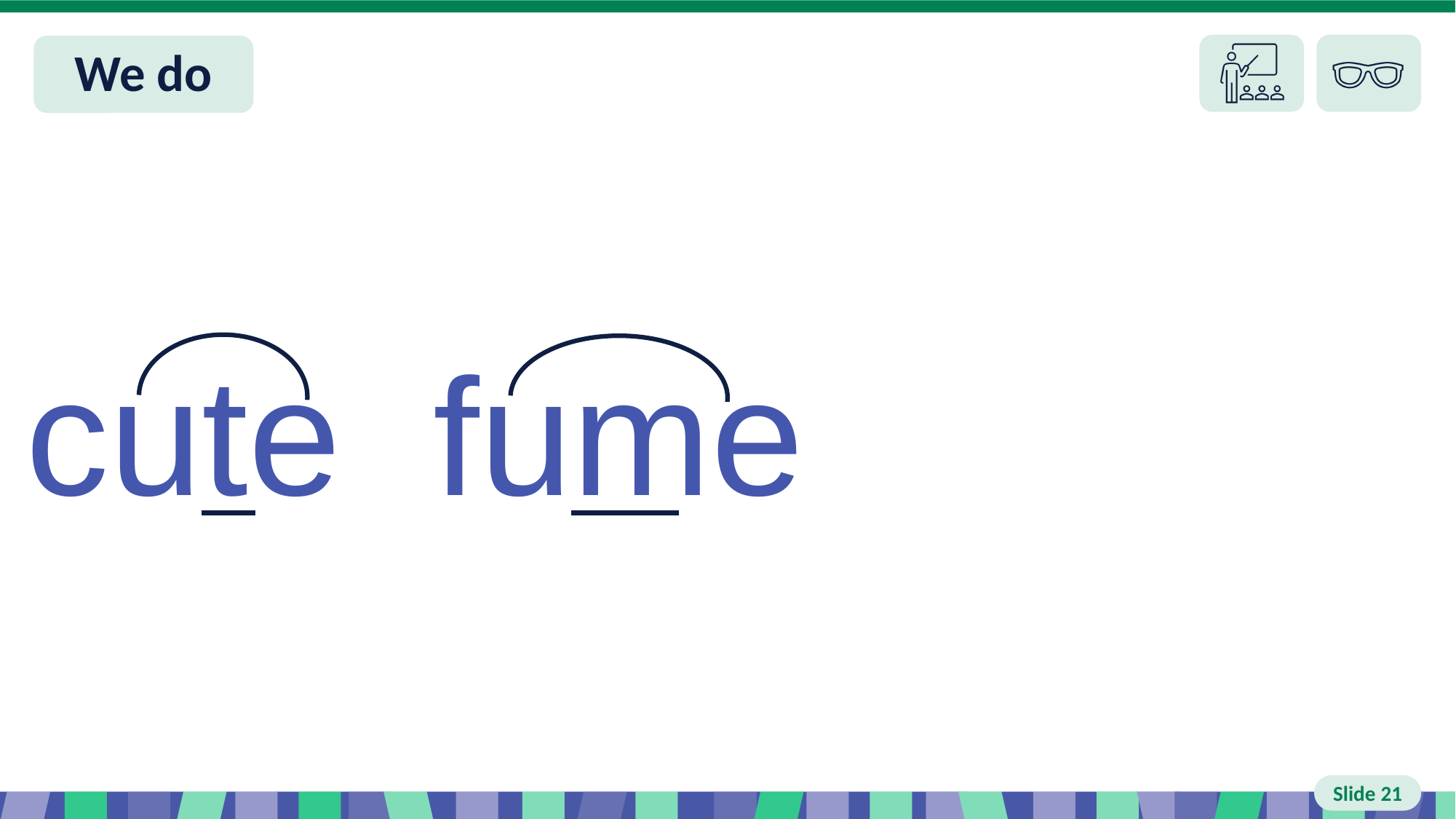

# Slide 21 We do

cute  fume